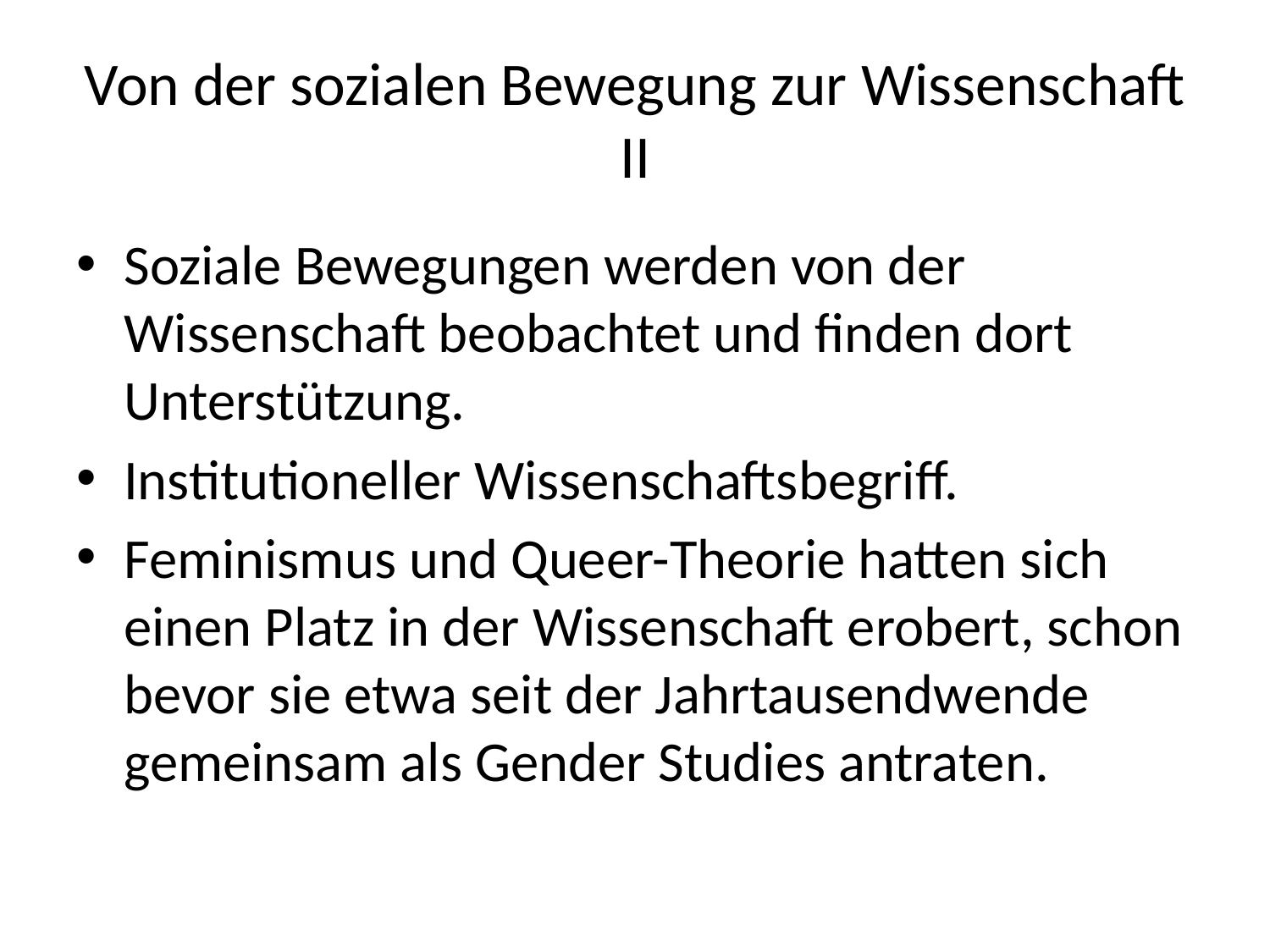

# Von der sozialen Bewegung zur Wissenschaft II
Soziale Bewegungen werden von der Wissenschaft beobachtet und finden dort Unterstützung.
Institutioneller Wissenschaftsbegriff.
Feminismus und Queer-Theorie hatten sich einen Platz in der Wissenschaft erobert, schon bevor sie etwa seit der Jahrtausendwende gemeinsam als Gender Studies antraten.